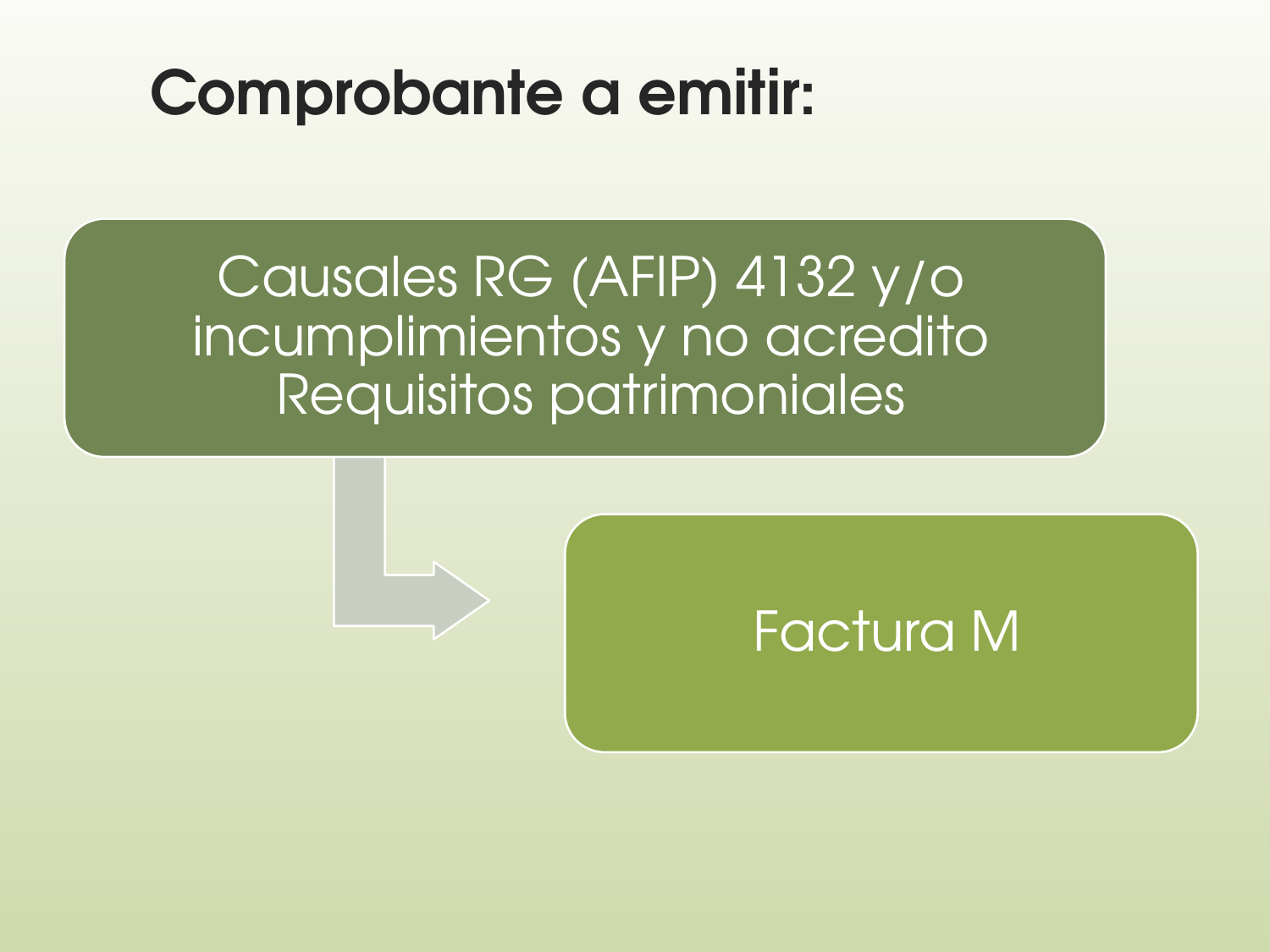

# Comprobante a emitir:
Causales RG (AFIP) 4132 y/o incumplimientos y no acredito Requisitos patrimoniales

Factura M